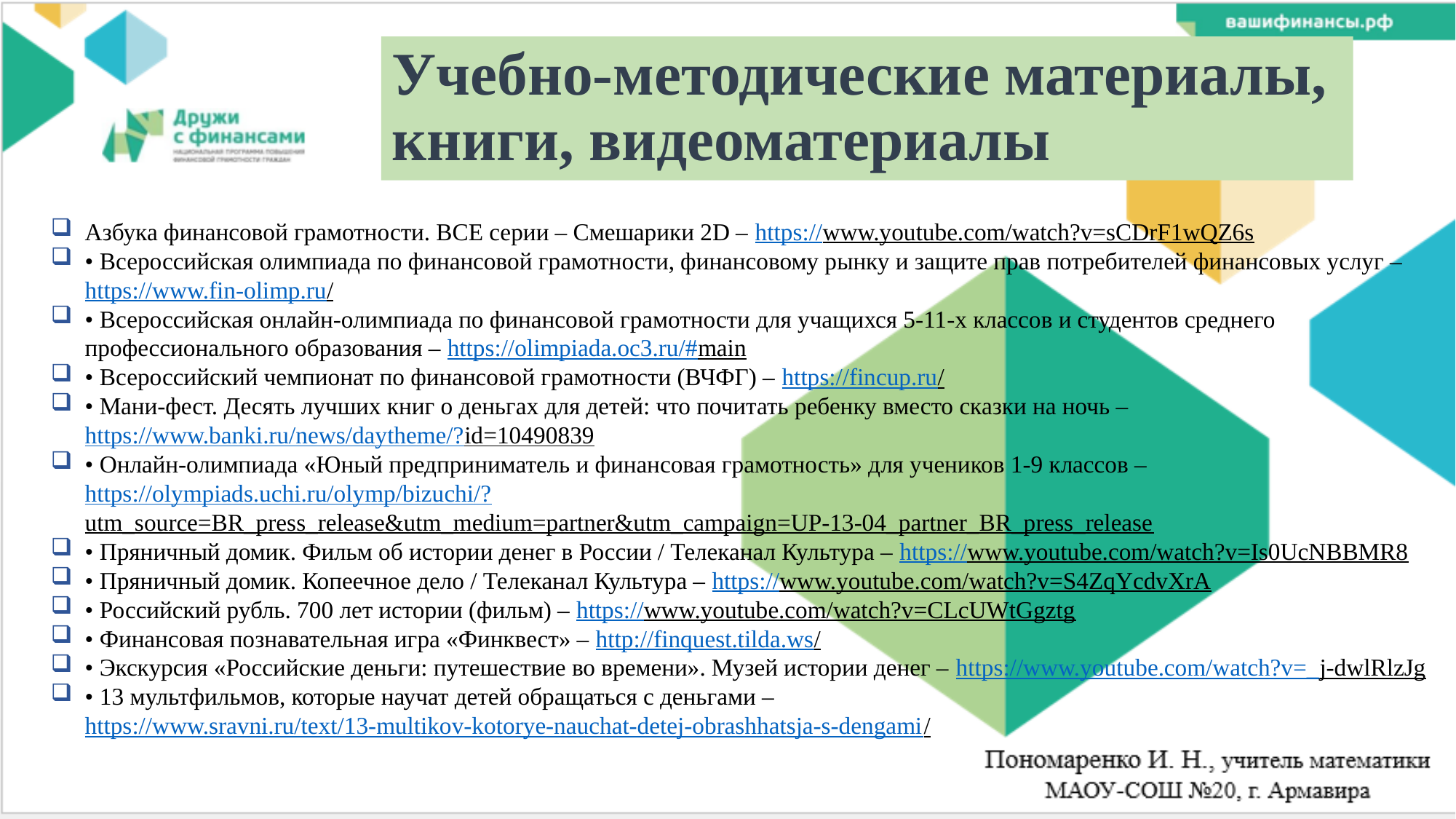

# Учебно-методические материалы, книги, видеоматериалы
Азбука финансовой грамотности. ВСЕ серии – Смешарики 2D – https://www.youtube.com/watch?v=sCDrF1wQZ6s
• Всероссийская олимпиада по финансовой грамотности, финансовому рынку и защите прав потребителей финансовых услуг – https://www.fin-olimp.ru/
• Всероссийская онлайн-олимпиада по финансовой грамотности для учащихся 5-11-х классов и студентов среднего профессионального образования – https://olimpiada.oc3.ru/#main
• Всероссийский чемпионат по финансовой грамотности (ВЧФГ) – https://fincup.ru/
• Мани-фест. Десять лучших книг о деньгах для детей: что почитать ребенку вместо сказки на ночь – https://www.banki.ru/news/daytheme/?id=10490839
• Онлайн-олимпиада «Юный предприниматель и финансовая грамотность» для учеников 1-9 классов – https://olympiads.uchi.ru/olymp/bizuchi/?utm_source=BR_press_release&utm_medium=partner&utm_campaign=UP-13-04_partner_BR_press_release
• Пряничный домик. Фильм об истории денег в России / Телеканал Культура – https://www.youtube.com/watch?v=Is0UcNBBMR8
• Пряничный домик. Копеечное дело / Телеканал Культура – https://www.youtube.com/watch?v=S4ZqYcdvXrA
• Российский рубль. 700 лет истории (фильм) – https://www.youtube.com/watch?v=CLcUWtGgztg
• Финансовая познавательная игра «Финквест» – http://finquest.tilda.ws/
• Экскурсия «Российские деньги: путешествие во времени». Музей истории денег – https://www.youtube.com/watch?v=_j-dwlRlzJg
• 13 мультфильмов, которые научат детей обращаться с деньгами – https://www.sravni.ru/text/13-multikov-kotorye-nauchat-detej-obrashhatsja-s-dengami/